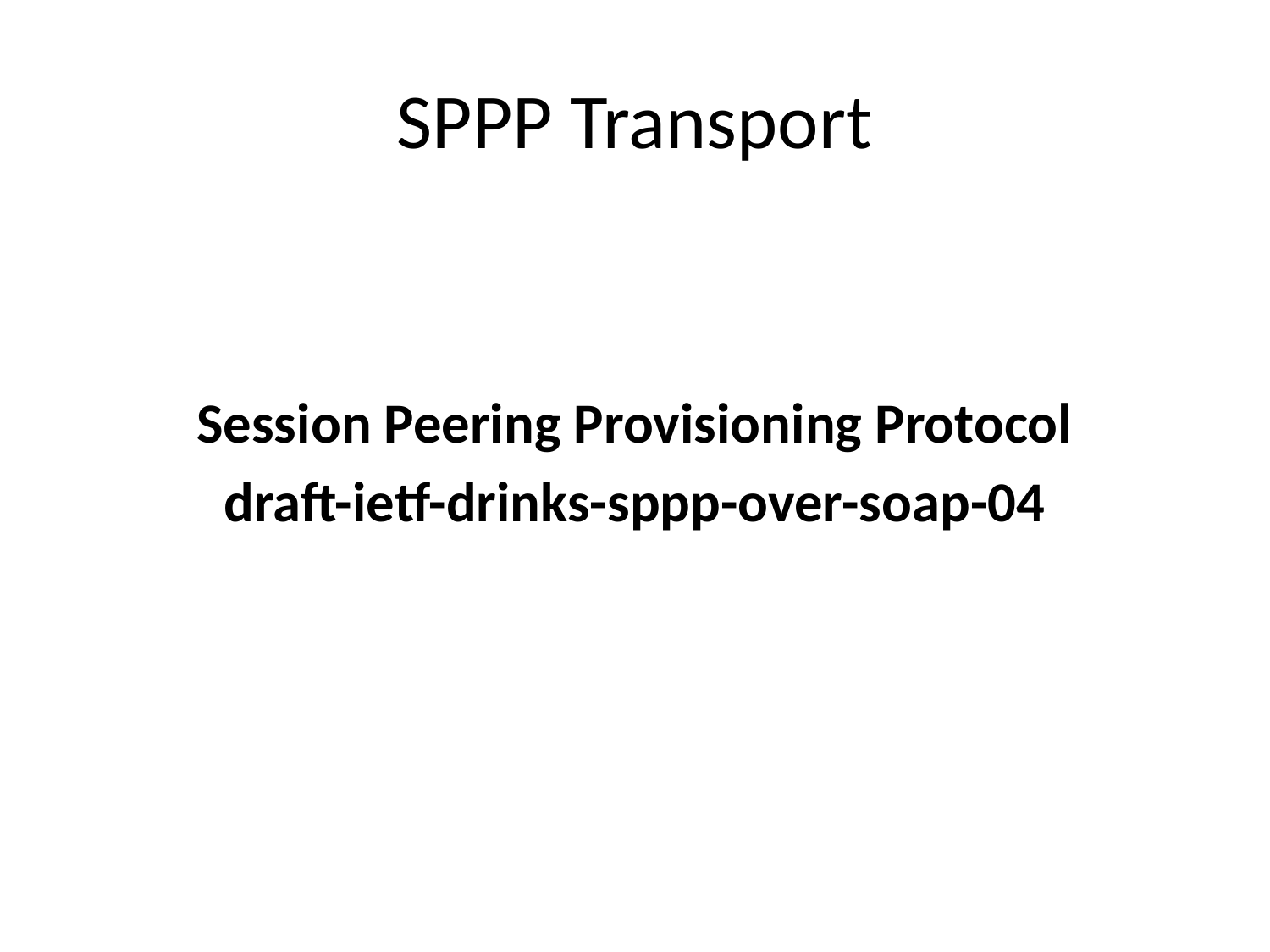

# SPPP Transport

Session Peering Provisioning Protocol
draft-ietf-drinks-sppp-over-soap-04